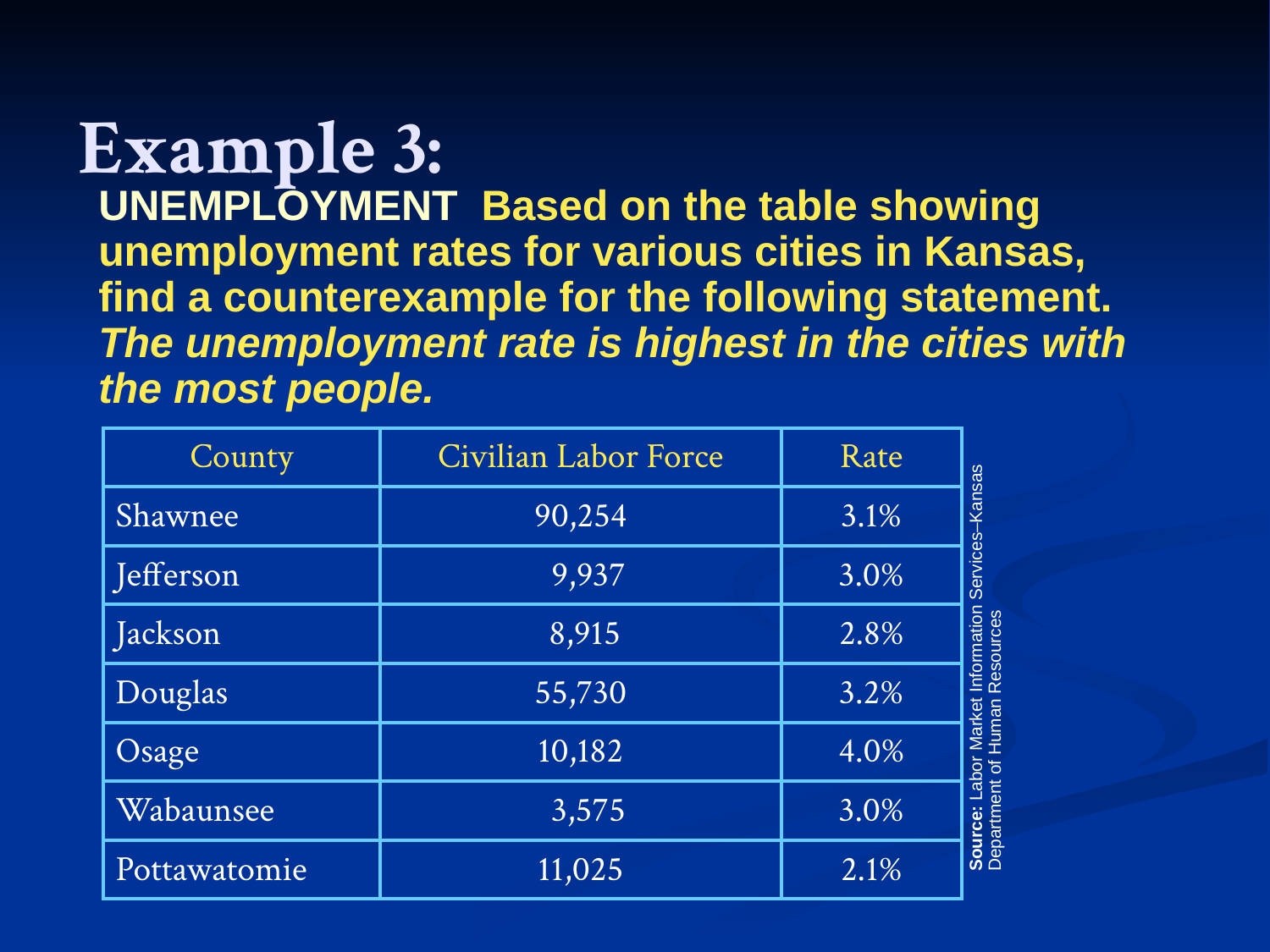

# Example 3:
UNEMPLOYMENT  Based on the table showing unemployment rates for various cities in Kansas, find a counterexample for the following statement. The unemployment rate is highest in the cities with the most people.

| County | Civilian Labor Force | Rate |
| --- | --- | --- |
| Shawnee | 90,254 | 3.1% |
| Jefferson | 9,937 | 3.0% |
| Jackson | 8,915 | 2.8% |
| Douglas | 55,730 | 3.2% |
| Osage | 10,182 | 4.0% |
| Wabaunsee | 3,575 | 3.0% |
| Pottawatomie | 11,025 | 2.1% |

Source: Labor Market Information Services–Kansas Department of Human Resources